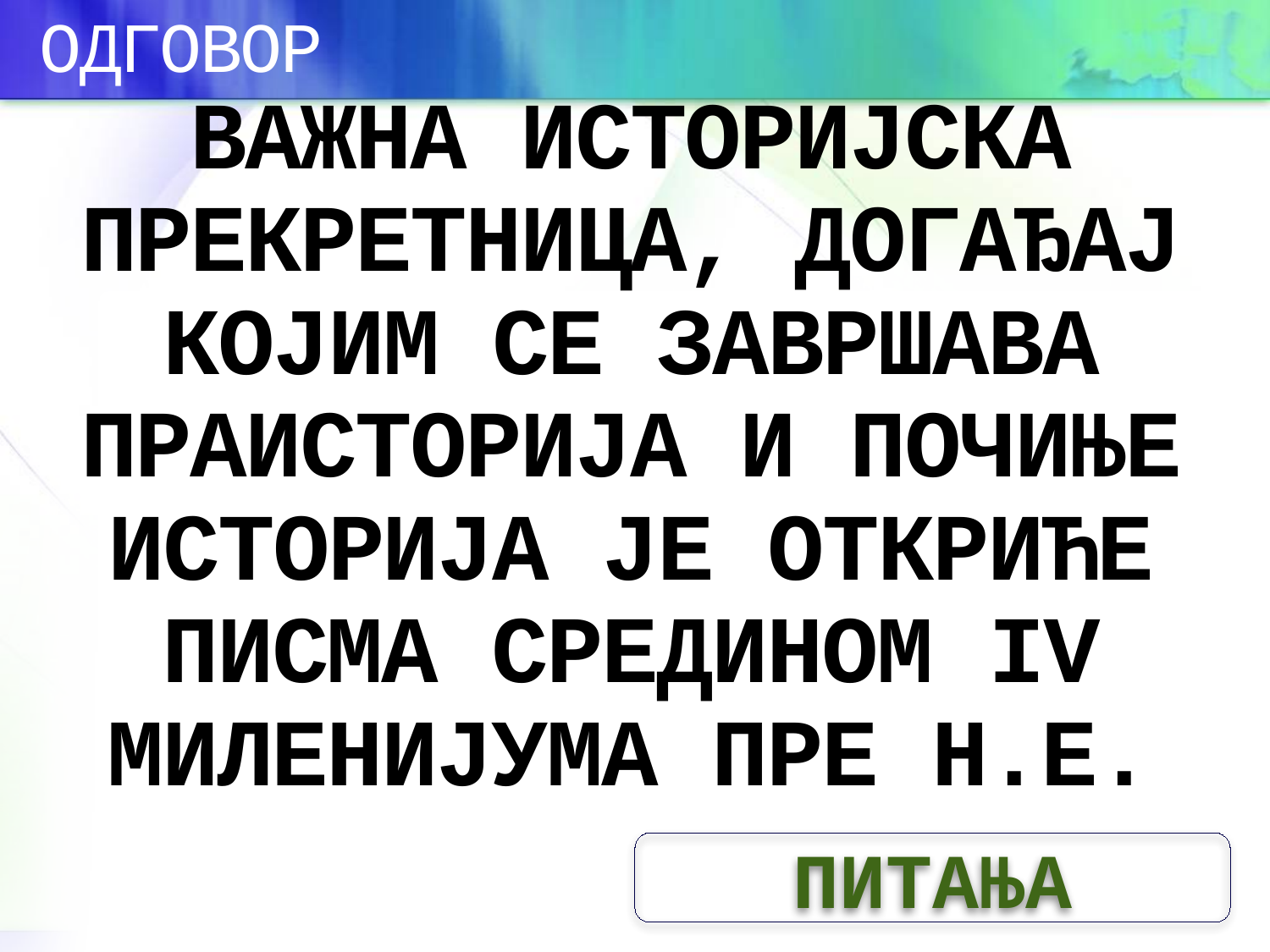

ОДГОВОР
# ВАЖНА ИСТОРИЈСКА ПРЕКРЕТНИЦА, ДОГАЂАЈ КОЈИМ СЕ ЗАВРШАВА ПРАИСТОРИЈА И ПОЧИЊЕ ИСТОРИЈА ЈЕ ОТКРИЋЕ ПИСМА СРЕДИНОМ IV МИЛЕНИЈУМА ПРЕ Н.Е.
ПИТАЊА